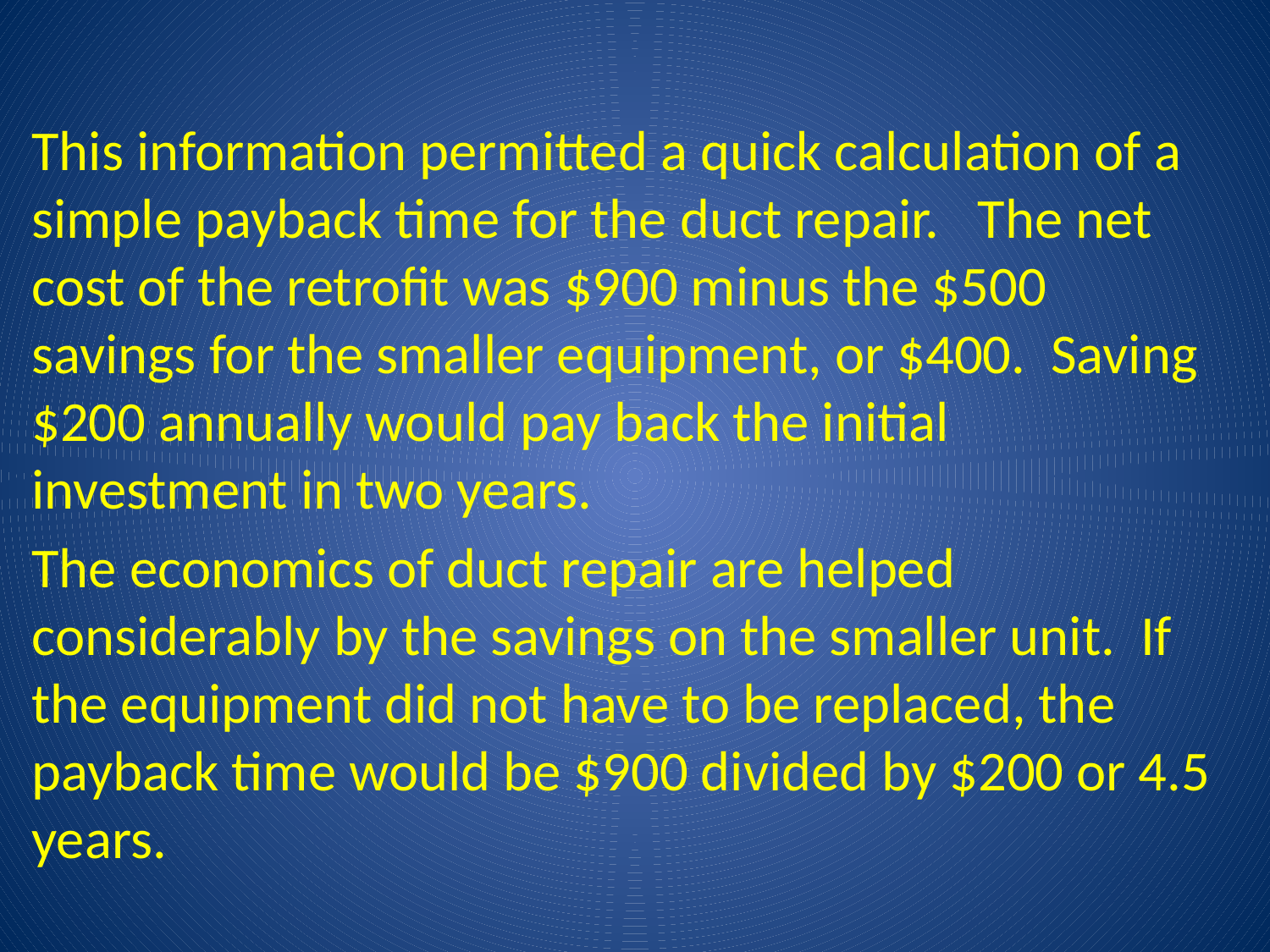

This information permitted a quick calculation of a simple payback time for the duct repair.   The net cost of the retrofit was $900 minus the $500 savings for the smaller equipment, or $400.  Saving $200 annually would pay back the initial investment in two years.
The economics of duct repair are helped considerably by the savings on the smaller unit.  If the equipment did not have to be replaced, the payback time would be $900 divided by $200 or 4.5 years.